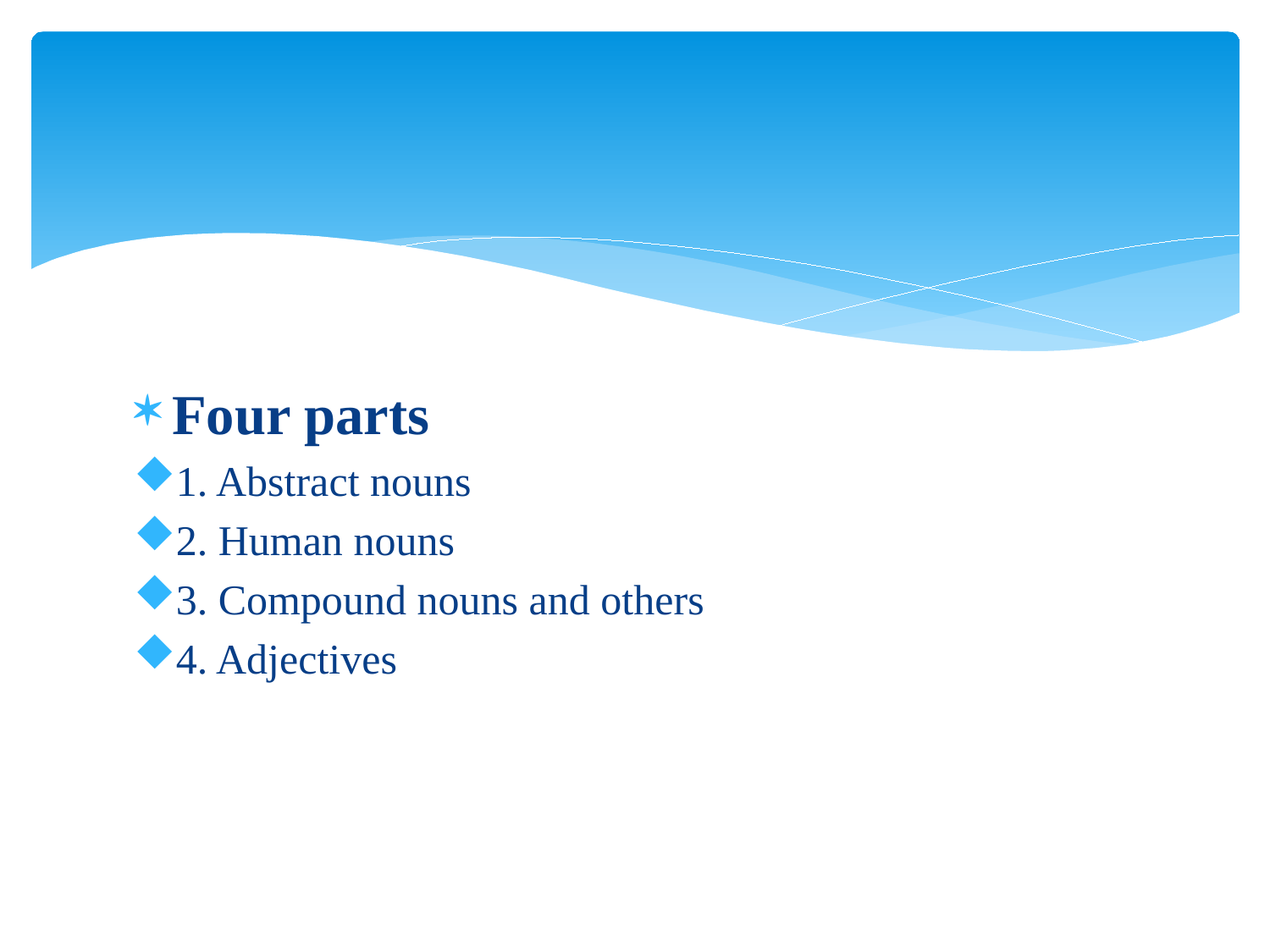

#
Four parts
1. Abstract nouns
2. Human nouns
3. Compound nouns and others
4. Adjectives